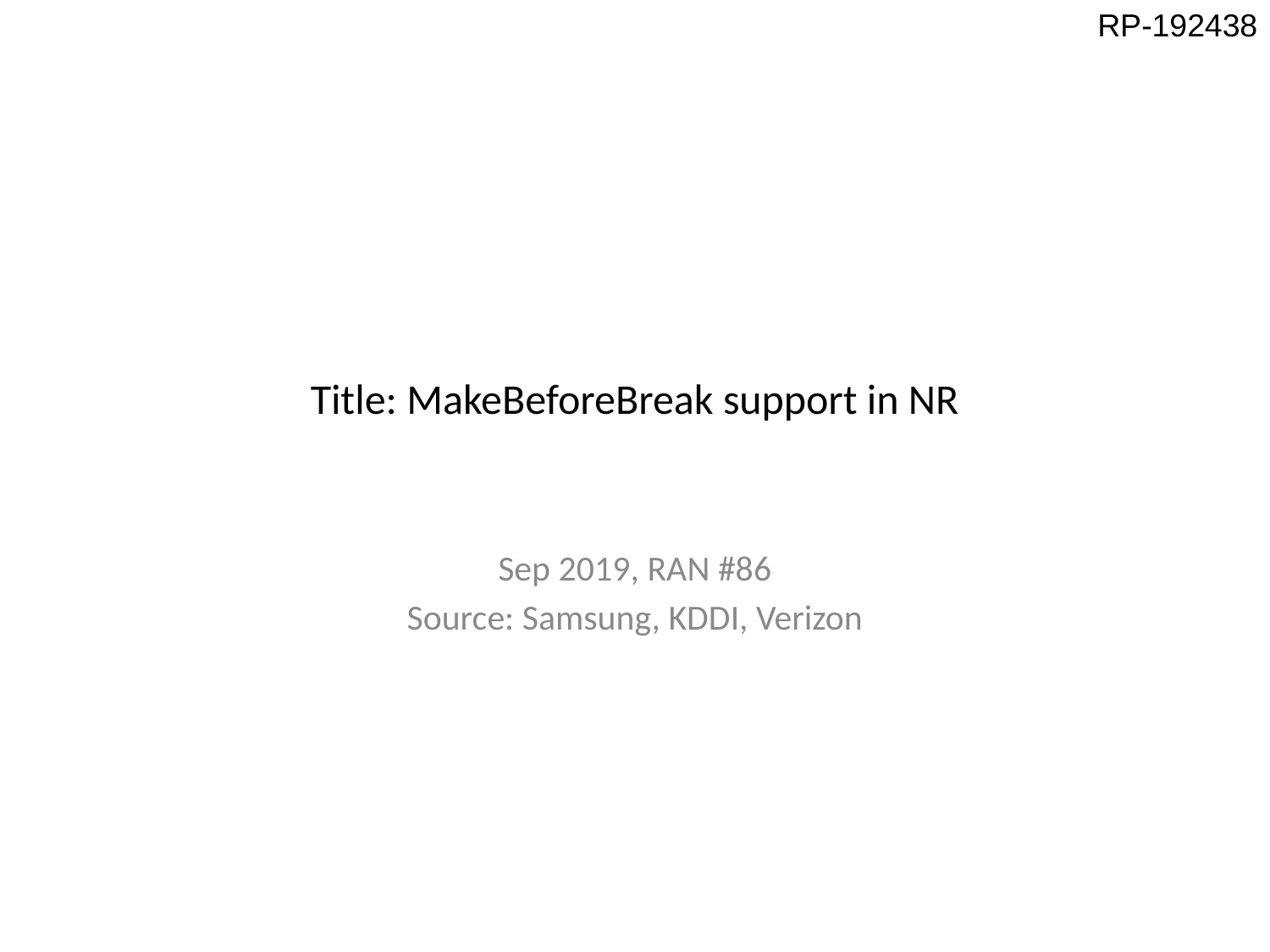

RP-192438
# Title: MakeBeforeBreak support in NR
Sep 2019, RAN #86
Source: Samsung, KDDI, Verizon